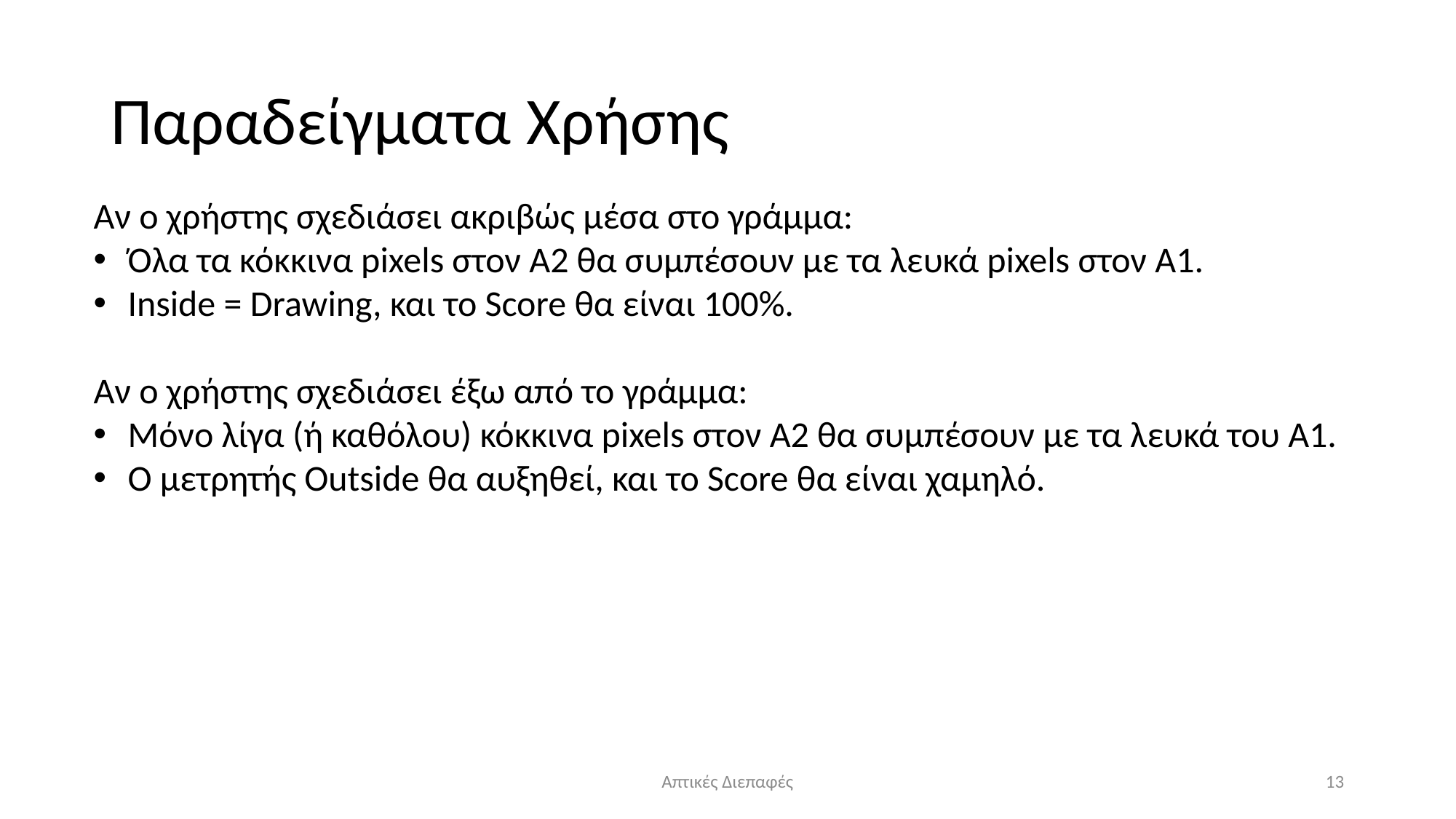

# Παραδείγματα Χρήσης
Αν ο χρήστης σχεδιάσει ακριβώς μέσα στο γράμμα:
Όλα τα κόκκινα pixels στον A2 θα συμπέσουν με τα λευκά pixels στον A1.
Inside = Drawing, και το Score θα είναι 100%.

Αν ο χρήστης σχεδιάσει έξω από το γράμμα:
Μόνο λίγα (ή καθόλου) κόκκινα pixels στον A2 θα συμπέσουν με τα λευκά του A1.
Ο μετρητής Outside θα αυξηθεί, και το Score θα είναι χαμηλό.
Απτικές Διεπαφές
13